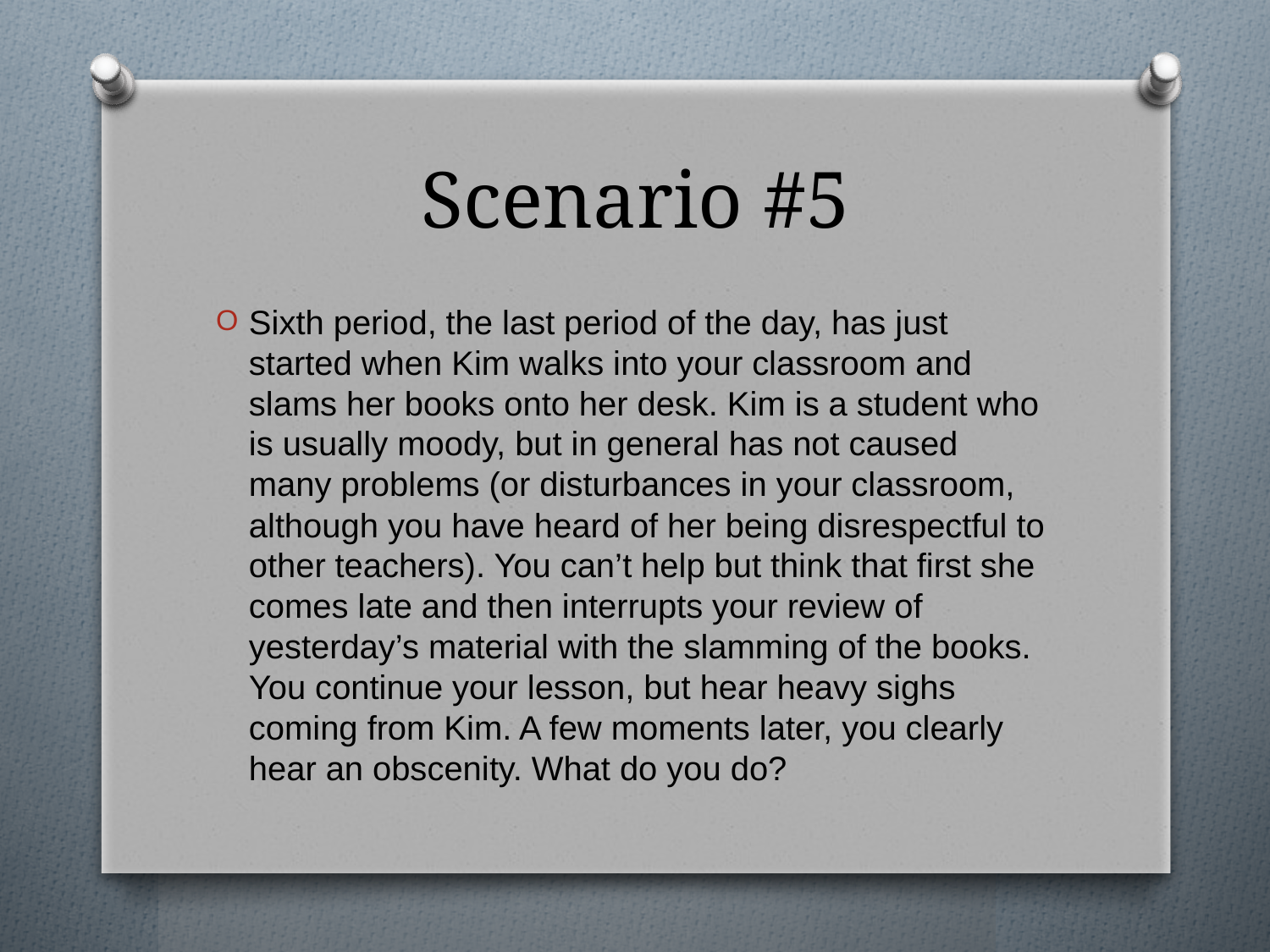

# Scenario #5
Sixth period, the last period of the day, has just started when Kim walks into your classroom and slams her books onto her desk. Kim is a student who is usually moody, but in general has not caused many problems (or disturbances in your classroom, although you have heard of her being disrespectful to other teachers). You can’t help but think that first she comes late and then interrupts your review of yesterday’s material with the slamming of the books. You continue your lesson, but hear heavy sighs coming from Kim. A few moments later, you clearly hear an obscenity. What do you do?